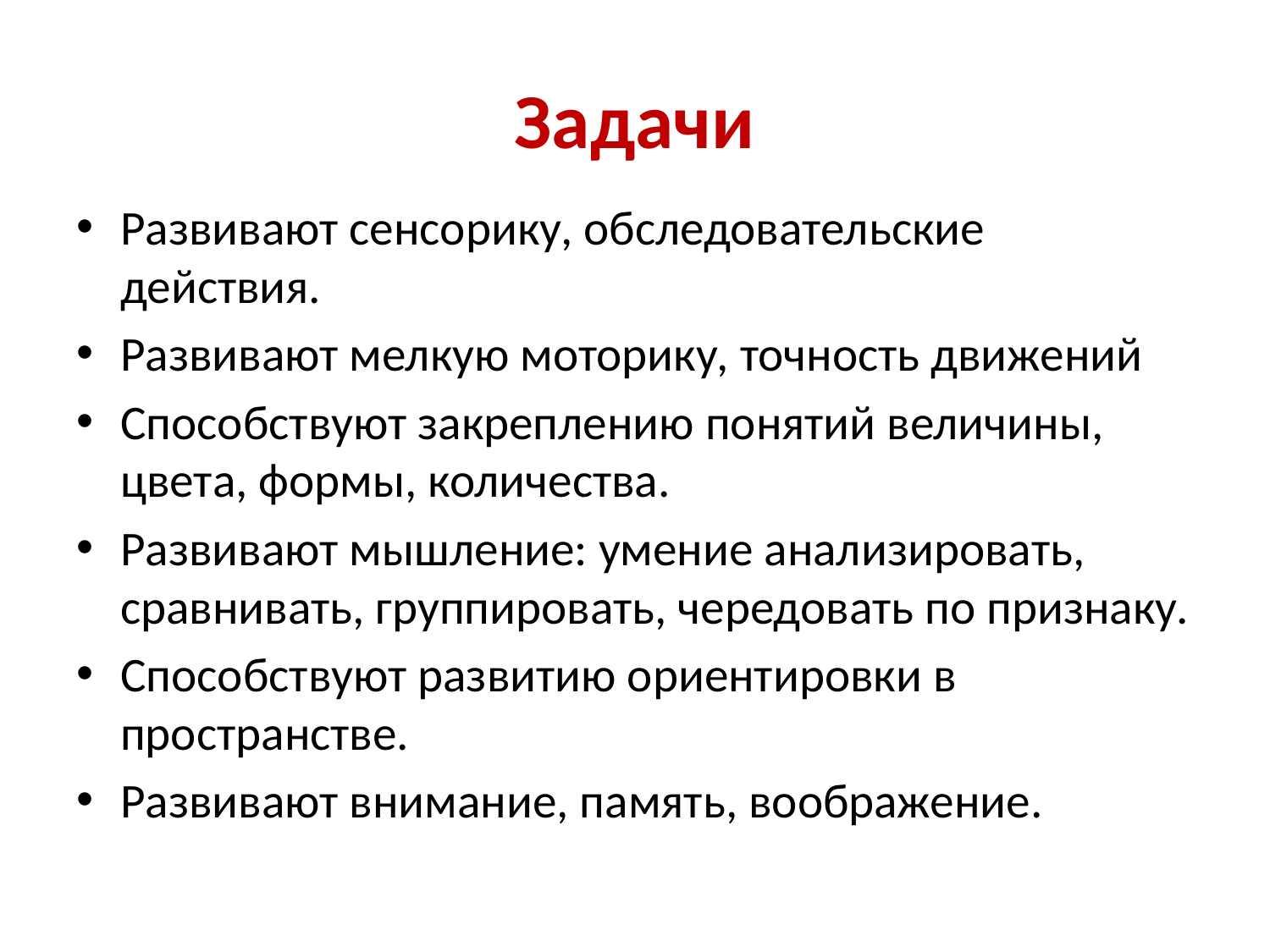

# Задачи
Развивают сенсорику, обследовательские действия.
Развивают мелкую моторику, точность движений
Способствуют закреплению понятий величины, цвета, формы, количества.
Развивают мышление: умение анализировать, сравнивать, группировать, чередовать по признаку.
Способствуют развитию ориентировки в пространстве.
Развивают внимание, память, воображение.